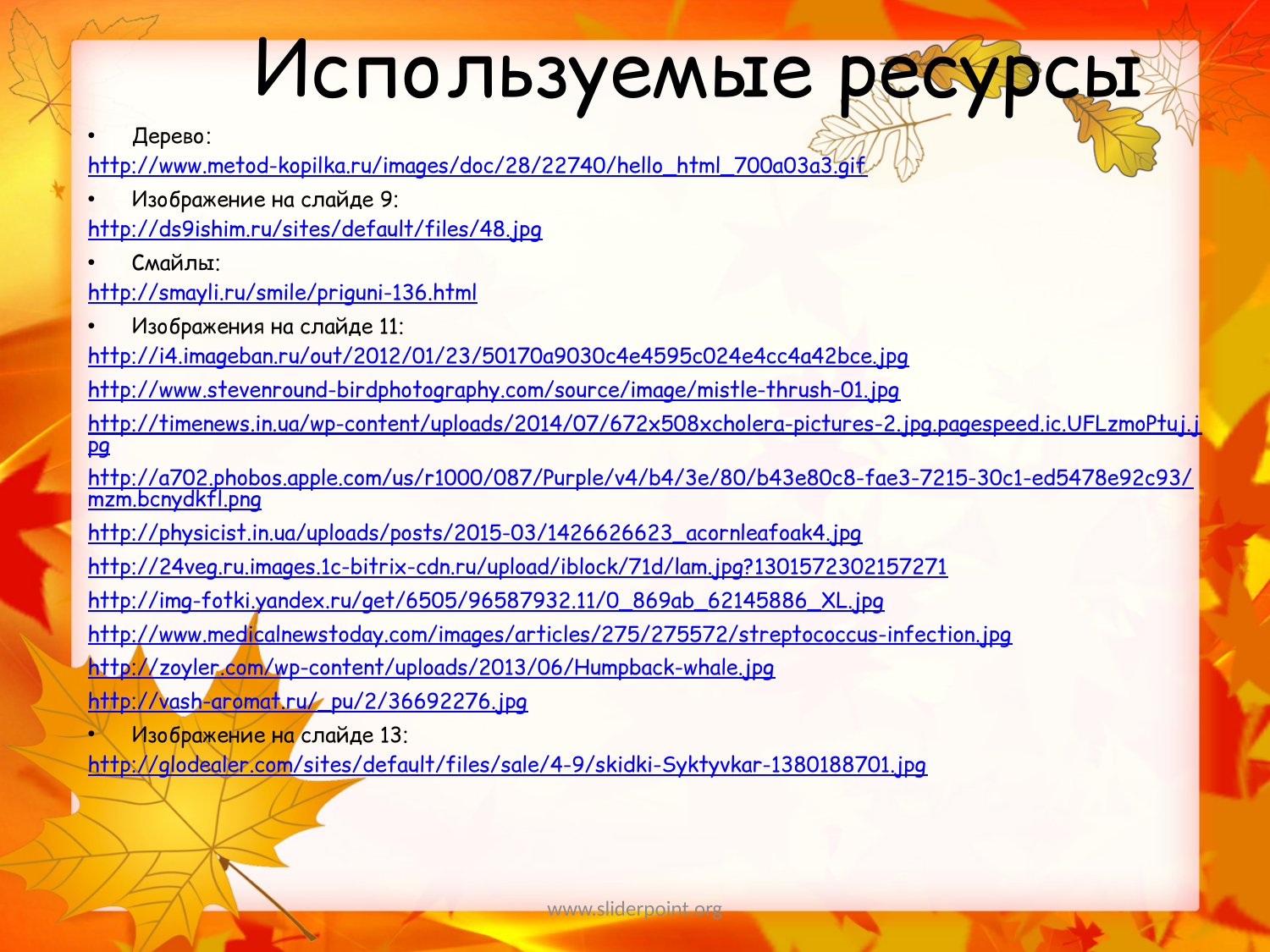

# Используемые ресурсы
Дерево:
http://www.metod-kopilka.ru/images/doc/28/22740/hello_html_700a03a3.gif
Изображение на слайде 9:
http://ds9ishim.ru/sites/default/files/48.jpg
Смайлы:
http://smayli.ru/smile/priguni-136.html
Изображения на слайде 11:
http://i4.imageban.ru/out/2012/01/23/50170a9030c4e4595c024e4cc4a42bce.jpg
http://www.stevenround-birdphotography.com/source/image/mistle-thrush-01.jpg
http://timenews.in.ua/wp-content/uploads/2014/07/672x508xcholera-pictures-2.jpg.pagespeed.ic.UFLzmoPtuj.jpg
http://a702.phobos.apple.com/us/r1000/087/Purple/v4/b4/3e/80/b43e80c8-fae3-7215-30c1-ed5478e92c93/mzm.bcnydkfl.png
http://physicist.in.ua/uploads/posts/2015-03/1426626623_acornleafoak4.jpg
http://24veg.ru.images.1c-bitrix-cdn.ru/upload/iblock/71d/lam.jpg?1301572302157271
http://img-fotki.yandex.ru/get/6505/96587932.11/0_869ab_62145886_XL.jpg
http://www.medicalnewstoday.com/images/articles/275/275572/streptococcus-infection.jpg
http://zoyler.com/wp-content/uploads/2013/06/Humpback-whale.jpg
http://vash-aromat.ru/_pu/2/36692276.jpg
Изображение на слайде 13:
http://glodealer.com/sites/default/files/sale/4-9/skidki-Syktyvkar-1380188701.jpg

www.sliderpoint.org